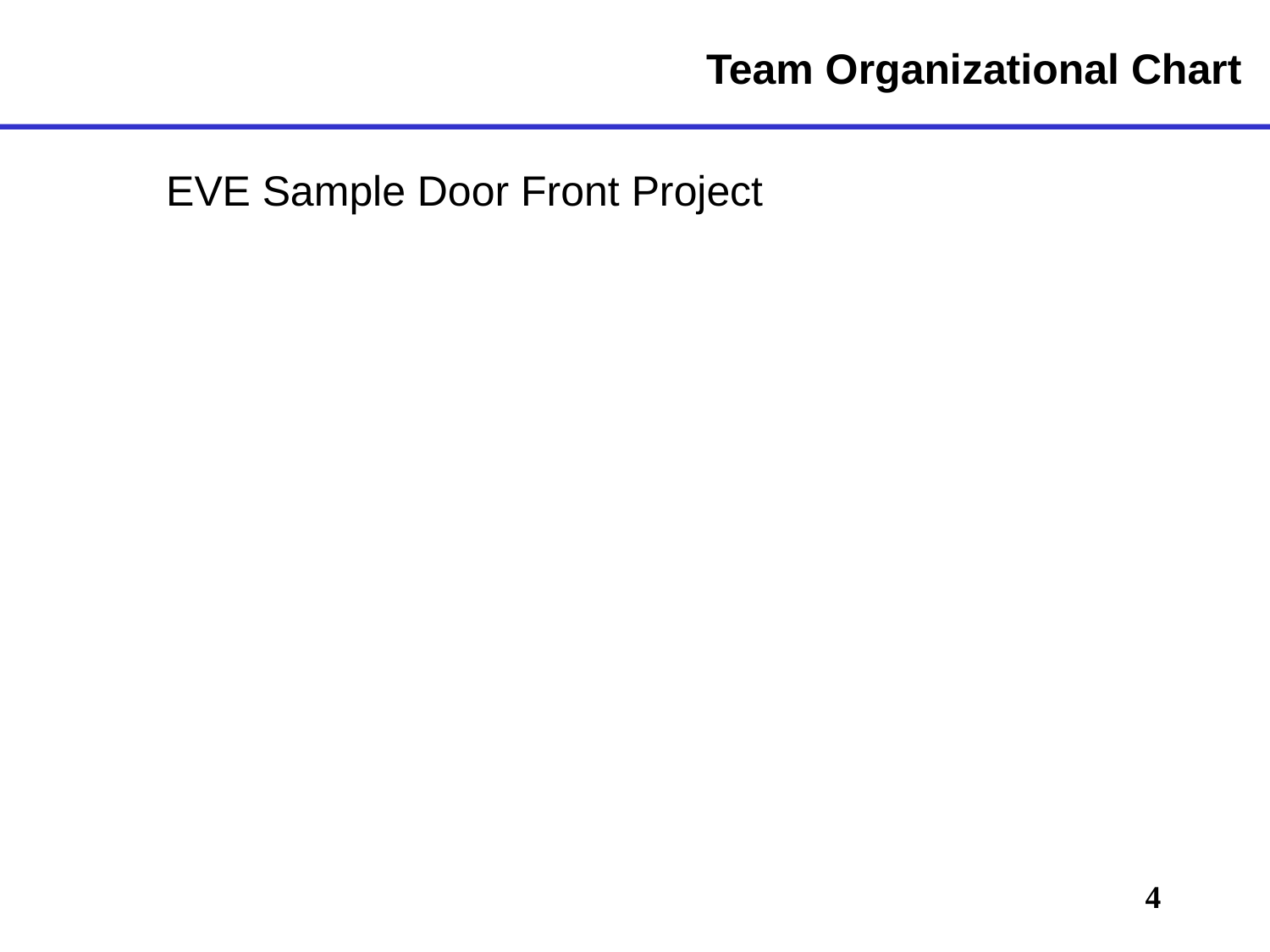

# Team Organizational Chart
Eugene Murray
Project Sponsor
Jeff Briley
Black Belt
Derek Oliver
Assembly Supervisor
Sharon Whitfield
Quality Auditor
Norma Guzman
Door Cell
Henry Wilson
Door Cell
Tony Word
Finance
EVE Sample Door Front Project